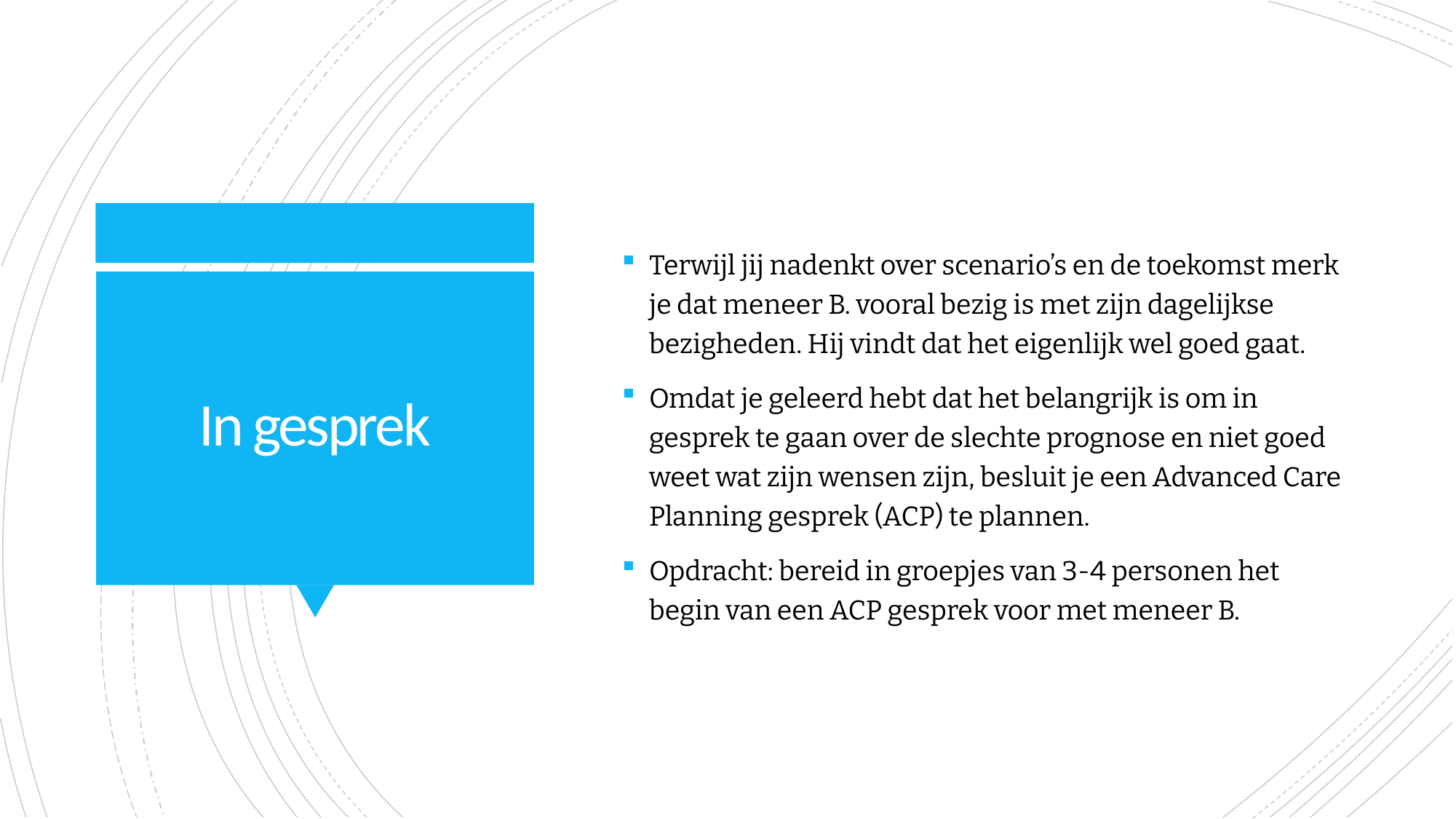

Terwijl jij nadenkt over scenario’s en de toekomst merk je dat meneer B. vooral bezig is met zijn dagelijkse bezigheden. Hij vindt dat het eigenlijk wel goed gaat.
Omdat je geleerd hebt dat het belangrijk is om in gesprek te gaan over de slechte prognose en niet goed weet wat zijn wensen zijn, besluit je een Advanced Care Planning gesprek (ACP) te plannen.
Opdracht: bereid in groepjes van 3-4 personen het begin van een ACP gesprek voor met meneer B.
# In gesprek